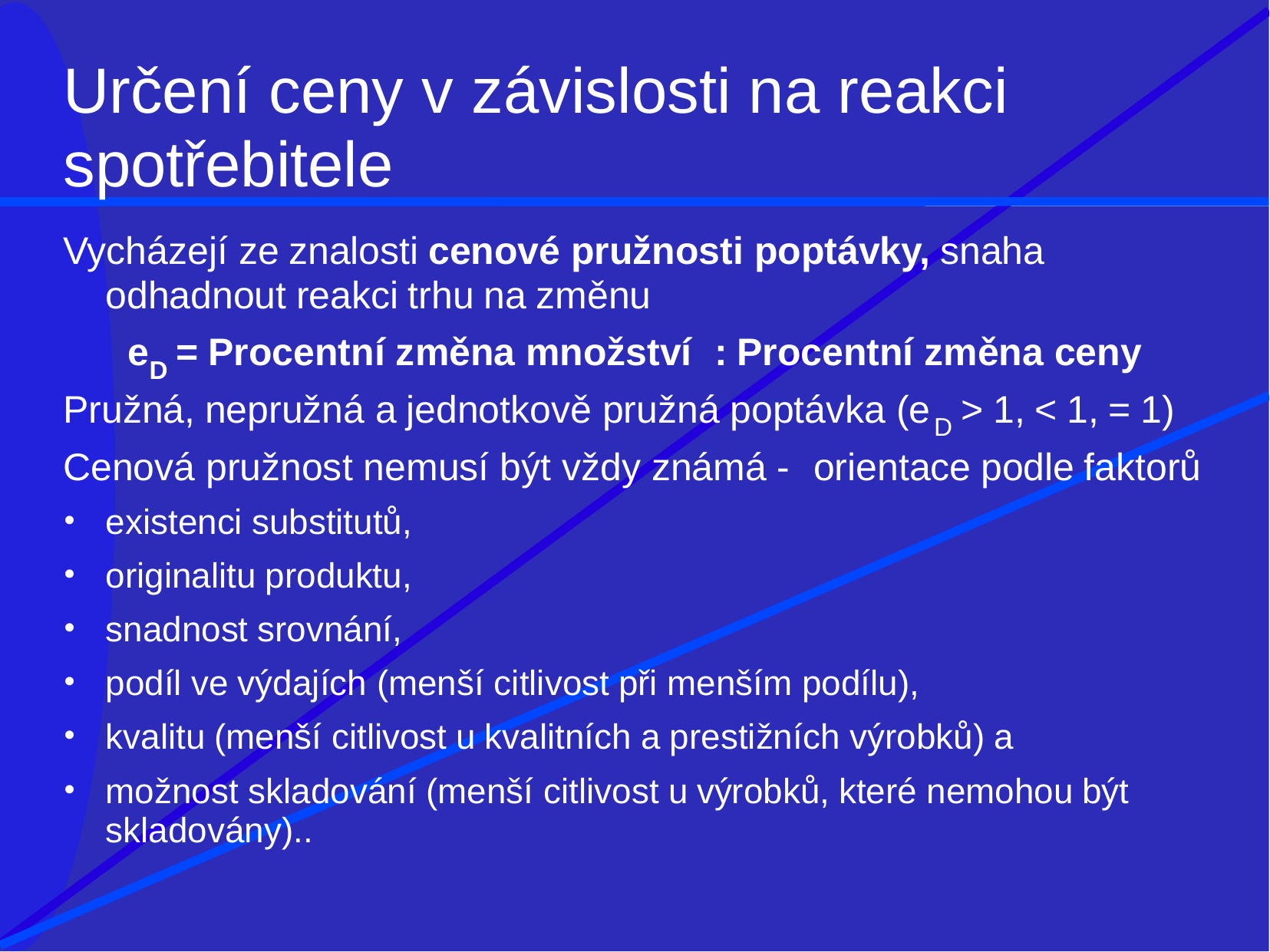

# Určení ceny v závislosti na reakci
spotřebitele
Vycházejí ze znalosti cenové pružnosti poptávky, snaha
odhadnout reakci trhu na změnu
e	= Procentní změna množství	: Procentní změna ceny
D
Pružná, nepružná a jednotkově pružná poptávka (e	> 1, < 1, = 1)
D
Cenová pružnost nemusí být vždy známá -	orientace podle faktorů
existenci substitutů,
originalitu produktu,
snadnost srovnání,
podíl ve výdajích (menší citlivost při menším podílu),
kvalitu (menší citlivost u kvalitních a prestižních výrobků) a
možnost skladování (menší citlivost u výrobků, které nemohou být skladovány)..